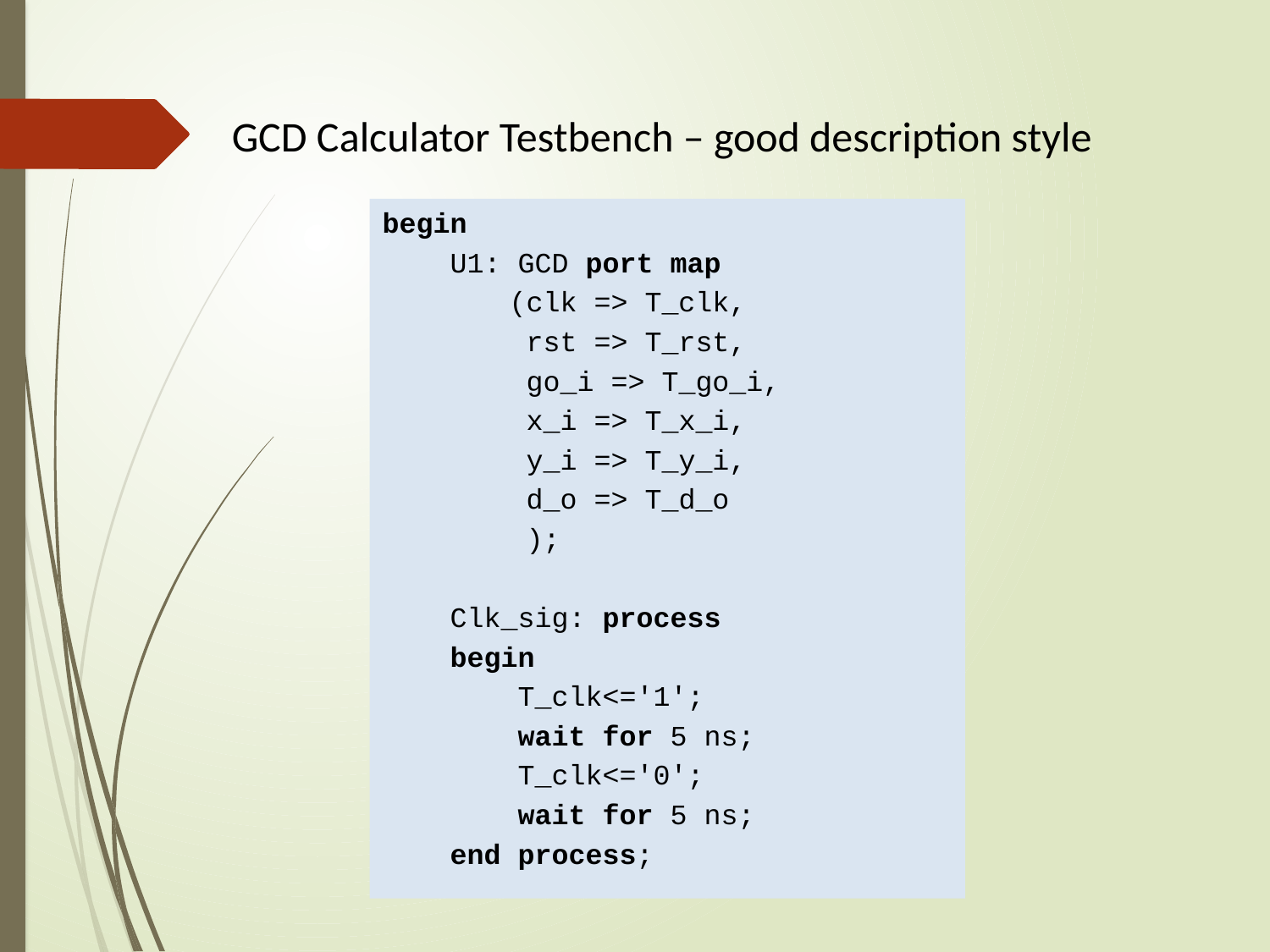

# GCD Calculator Testbench – good description style
begin
    U1: GCD port map
	(clk => T_clk,
	 rst => T_rst,
	 go_i => T_go_i,
	 x_i => T_x_i,
	 y_i => T_y_i,
	 d_o => T_d_o
	 );

    Clk_sig: process
    begin
        T_clk<='1';
        wait for 5 ns;
        T_clk<='0';
        wait for 5 ns;
    end process;